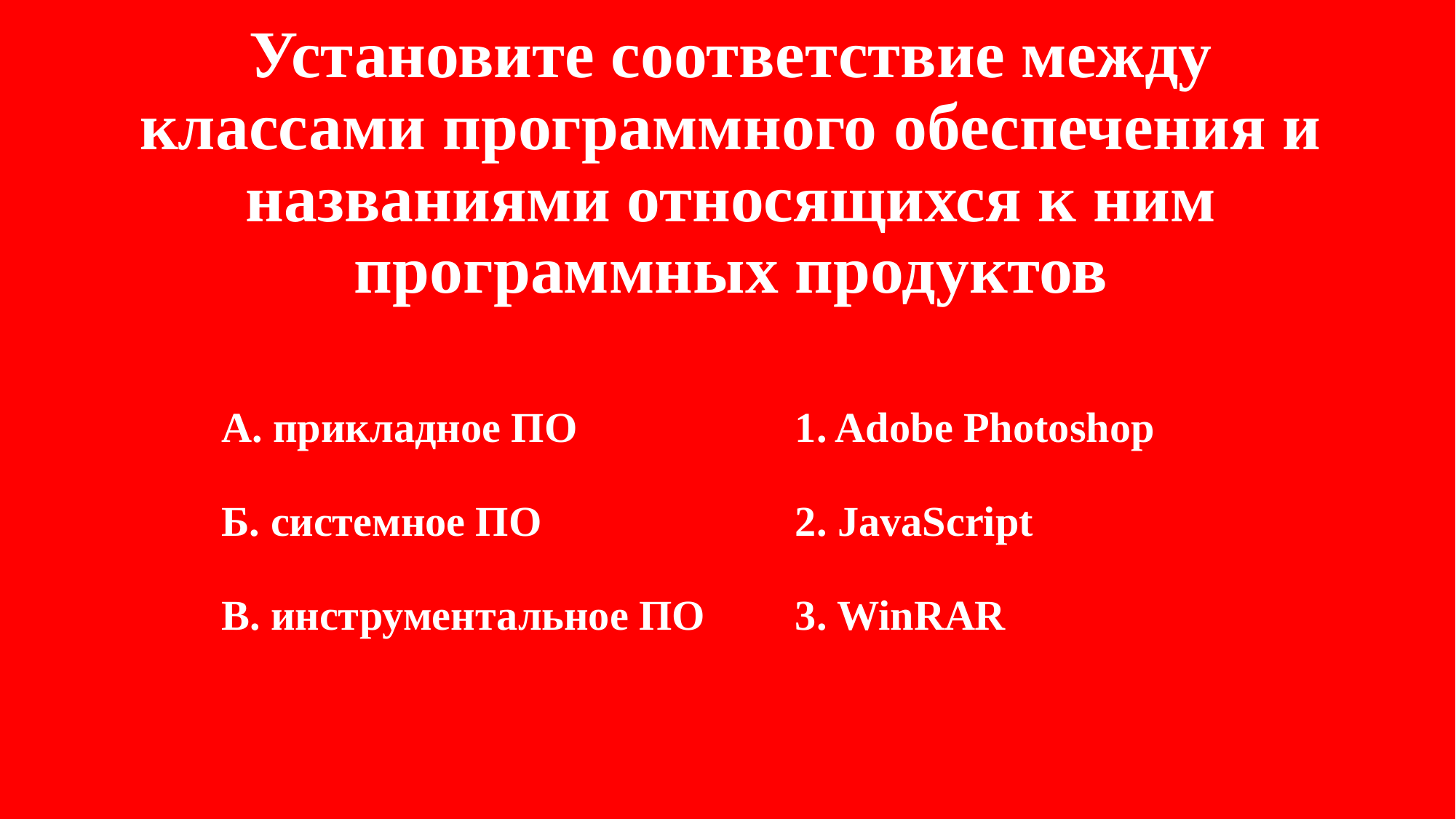

# Установите соответствие между классами программного обеспечения и названиями относящихся к ним программных продуктов
| А. прикладное ПО   Б. системное ПО   В. инструментальное ПО | 1. Adobe Photoshop   2. JavaScript   3. WinRAR |
| --- | --- |